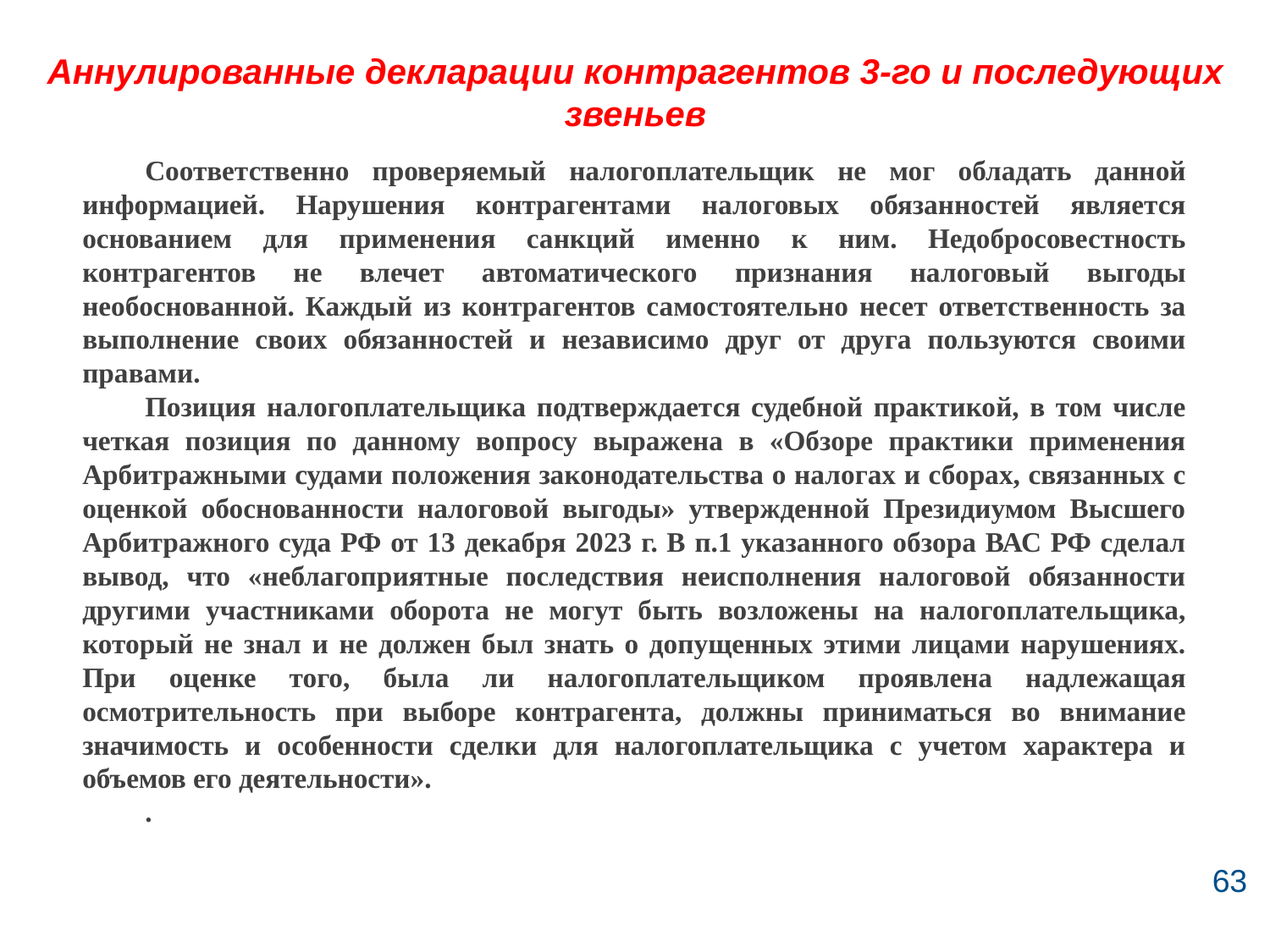

# Аннулированные декларации контрагентов 3-го и последующих звеньев
Соответственно проверяемый налогоплательщик не мог обладать данной информацией. Нарушения контрагентами налоговых обязанностей является основанием для применения санкций именно к ним. Недобросовестность контрагентов не влечет автоматического признания налоговый выгоды необоснованной. Каждый из контрагентов самостоятельно несет ответственность за выполнение своих обязанностей и независимо друг от друга пользуются своими правами.
Позиция налогоплательщика подтверждается судебной практикой, в том числе четкая позиция по данному вопросу выражена в «Обзоре практики применения Арбитражными судами положения законодательства о налогах и сборах, связанных с оценкой обоснованности налоговой выгоды» утвержденной Президиумом Высшего Арбитражного суда РФ от 13 декабря 2023 г. В п.1 указанного обзора ВАС РФ сделал вывод, что «неблагоприятные последствия неисполнения налоговой обязанности другими участниками оборота не могут быть возложены на налогоплательщика, который не знал и не должен был знать о допущенных этими лицами нарушениях. При оценке того, была ли налогоплательщиком проявлена надлежащая осмотрительность при выборе контрагента, должны приниматься во внимание значимость и особенности сделки для налогоплательщика с учетом характера и объемов его деятельности».
.